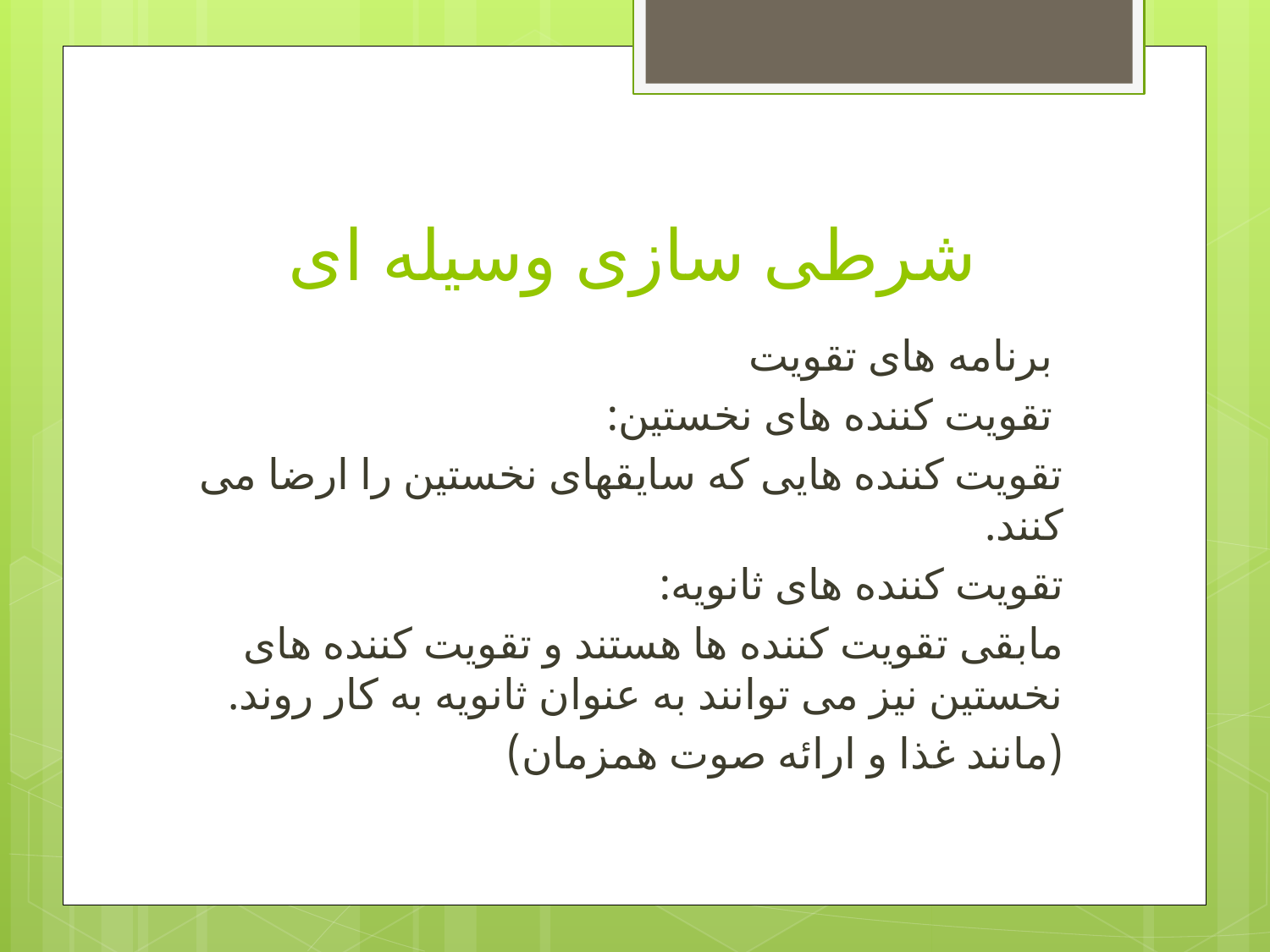

# شرطی سازی وسیله ای
 برنامه های تقویت
 تقویت کننده های نخستین:
تقویت کننده هایی که سایقهای نخستین را ارضا می کنند.
تقویت کننده های ثانویه:
مابقی تقویت کننده ها هستند و تقویت کننده های نخستین نیز می توانند به عنوان ثانویه به کار روند.
(مانند غذا و ارائه صوت همزمان)